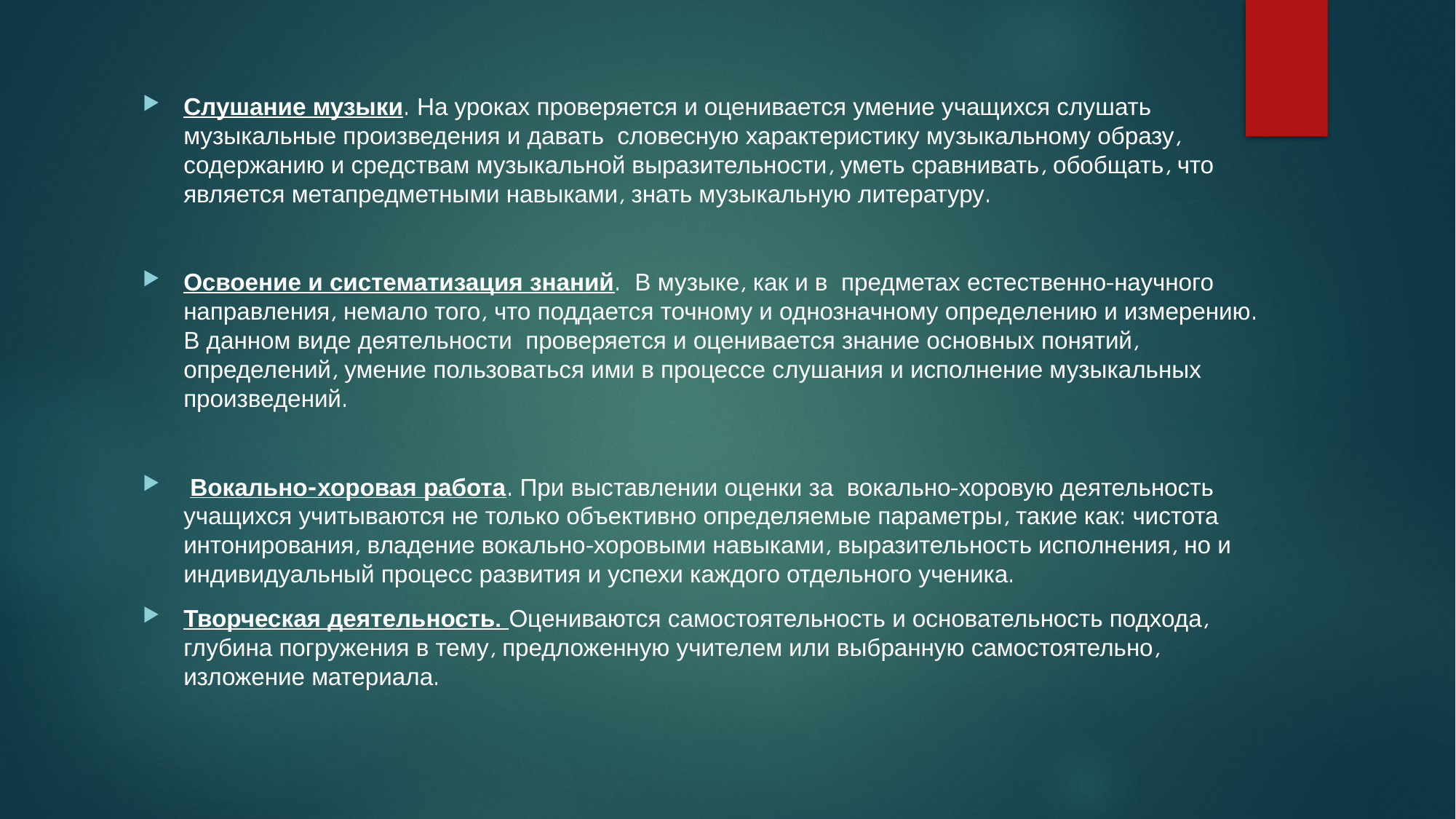

Слушание музыки. На уроках проверяется и оценивается умение учащихся слушать музыкальные произведения и давать  словесную характеристику музыкальному образу, содержанию и средствам музыкальной выразительности, уметь сравнивать, обобщать, что является метапредметными навыками, знать музыкальную литературу.

Освоение и систематизация знаний.  В музыке, как и в  предметах естественно-научного направления, немало того, что поддается точному и однозначному определению и измерению. В данном виде деятельности  проверяется и оценивается знание основных понятий, определений, умение пользоваться ими в процессе слушания и исполнение музыкальных произведений.

 Вокально-хоровая работа. При выставлении оценки за  вокально-хоровую деятельность учащихся учитываются не только объективно определяемые параметры, такие как: чистота интонирования, владение вокально-хоровыми навыками, выразительность исполнения, но и индивидуальный процесс развития и успехи каждого отдельного ученика.
Творческая деятельность. Оцениваются самостоятельность и основательность подхода, глубина погружения в тему, предложенную учителем или выбранную самостоятельно, изложение материала.